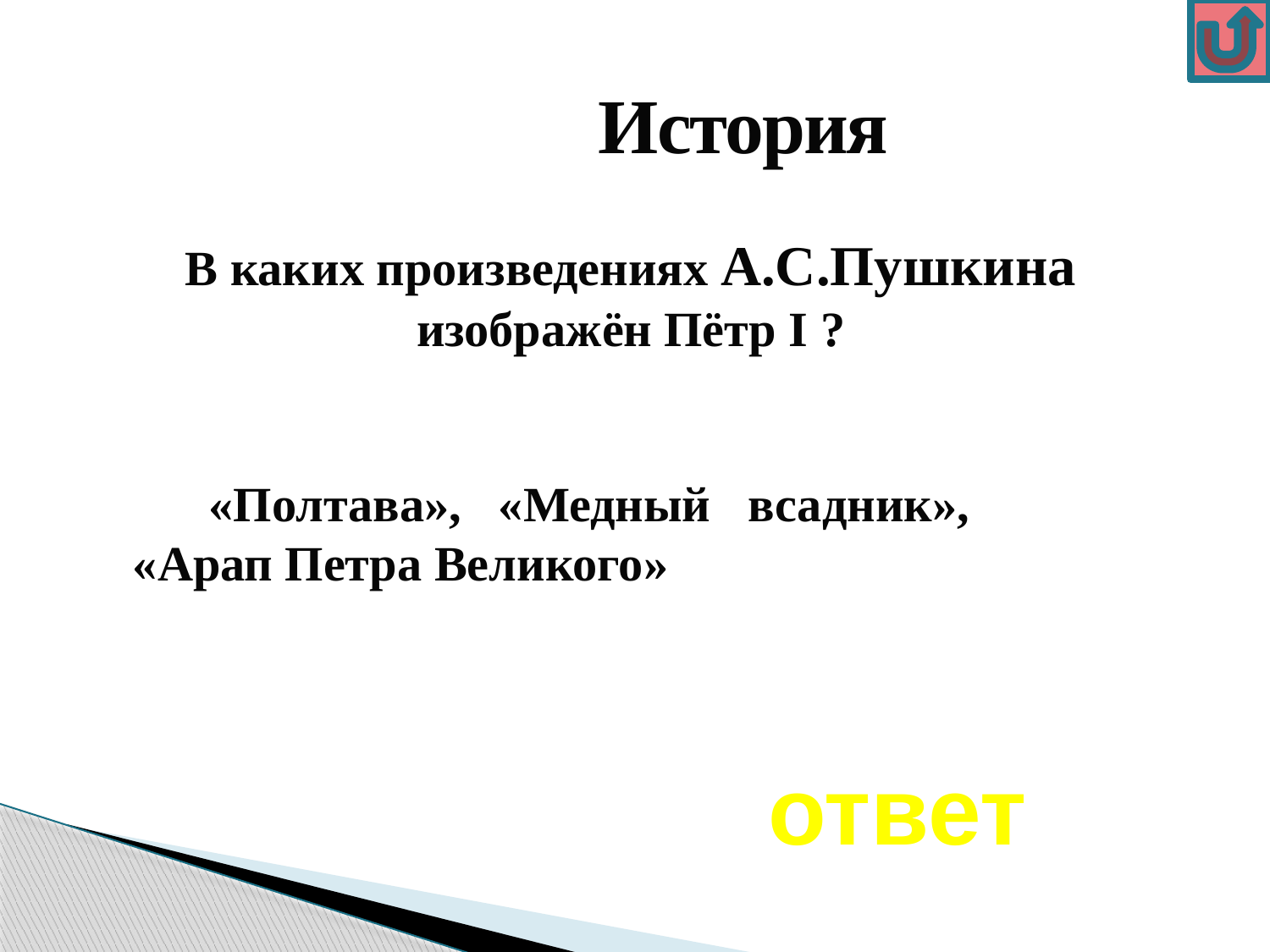

История

# В каких произведениях А.С.Пушкина изображён Пётр I ?
   «Полтава», «Медный всадник», «Арап Петра Великого»

ответ